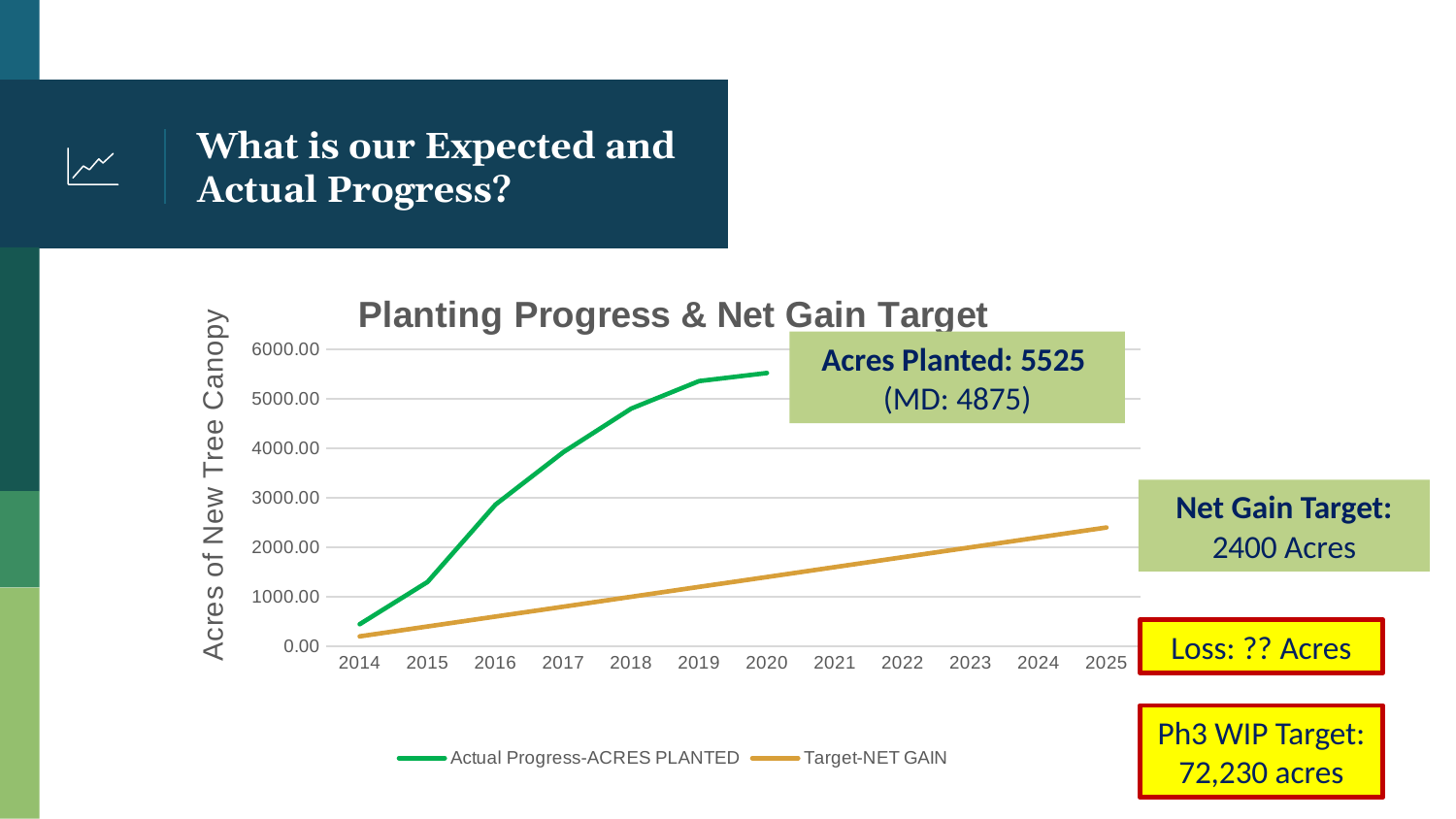

# What is our Expected and Actual Progress?

### Chart: Planting Progress & Net Gain Target

| Category | Actual Progress-ACRES PLANTED | Target-NET GAIN |
|---|---|---|
| 2014 | 445.77309755032303 | 200.0 |
| 2015 | 1300.0869737567982 | 400.0 |
| 2016 | 2864.096063342072 | 600.0 |
| 2017 | 3923.570187850728 | 800.0 |
| 2018 | 4804.509596138165 | 1000.0 |
| 2019 | 5360.387056884367 | 1200.0 |
| 2020 | 5523.548197381087 | 1400.0 |
| 2021 | None | 1600.0 |
| 2022 | None | 1800.0 |
| 2023 | None | 2000.0 |
| 2024 | None | 2200.0 |
| 2025 | None | 2400.0 |
Acres Planted: 5525
(MD: 4875)
Net Gain Target: 2400 Acres
Loss: ?? Acres
Ph3 WIP Target:
72,230 acres